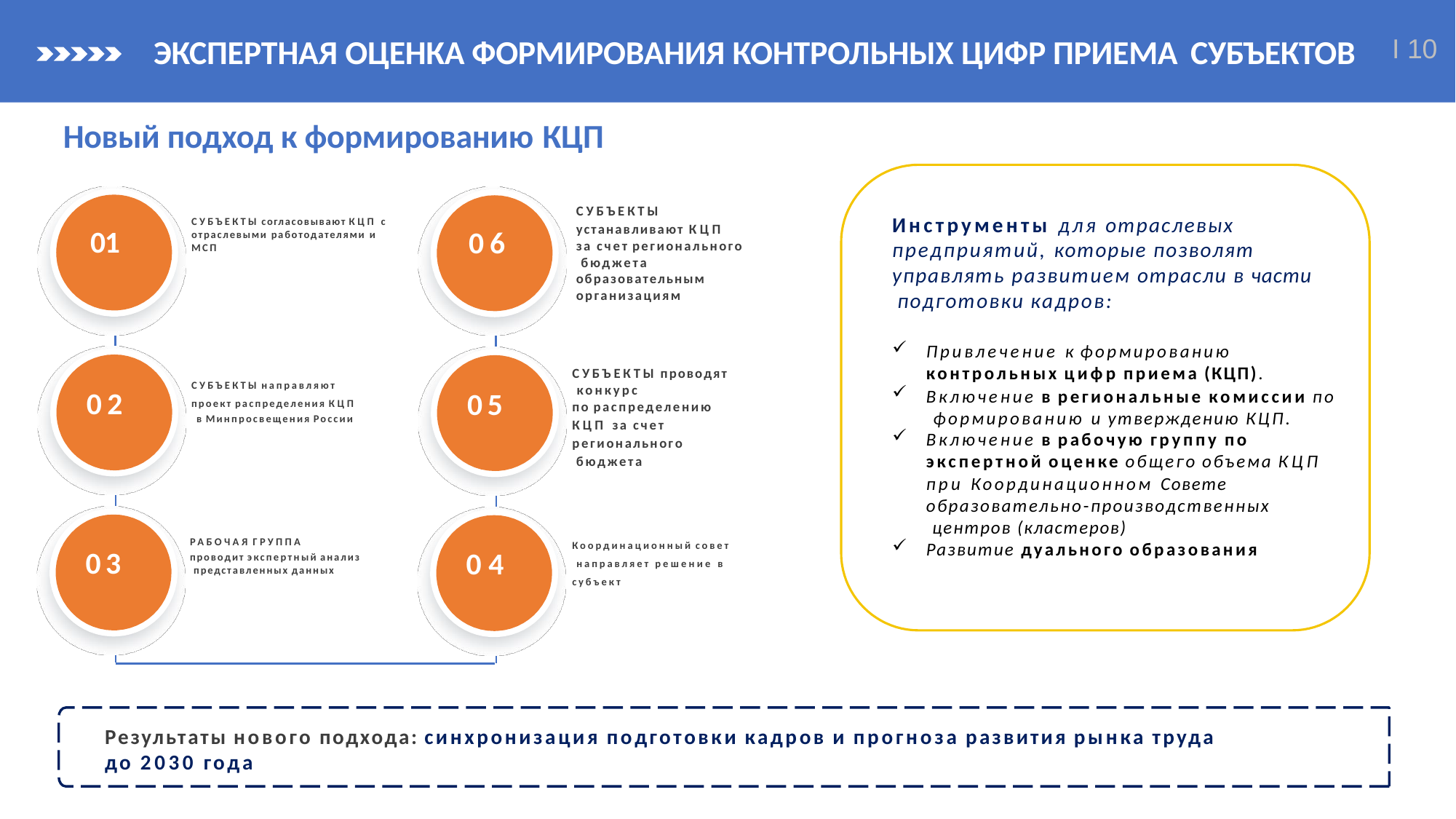

I 10
# ЭКСПЕРТНАЯ ОЦЕНКА ФОРМИРОВАНИЯ КОНТРОЛЬНЫХ ЦИФР ПРИЕМА СУБЪЕКТОВ

Новый подход к формированию КЦП

СУБЪЕКТЫ
устанавливают КЦП  за счет регионального  бюджета  образовательным  организациям
Инструменты для отраслевых  предприятий, которые позволят  управлять развитием отрасли в части  подготовки кадров:
СУБЪЕКТЫ согласовывают КЦП с  отраслевыми работодателями и  МСП
01
06

Привлечение к формированию
контрольных цифр приема (КЦП).
Включение в региональные комиссии по  формированию и утверждению КЦП.
Включение в рабочую группу по
экспертной оценке общего объема КЦП
при Координационном Совете  образовательно-производственных  центров (кластеров)
Развитие дуального образования

СУБЪЕКТЫ проводят  конкурс
по распределению
КЦП за счет  регионального  бюджета
СУБЪЕКТЫ направляют
проект распределения КЦП  в Минпросвещения России
02
05

РАБОЧАЯ ГРУППА
проводит экспертный анализ  представленных данных
Координационный совет  направляет решение в  субъект
03
04

Результаты нового подхода: синхронизация подготовки кадров и прогноза развития рынка труда  до 2030 года